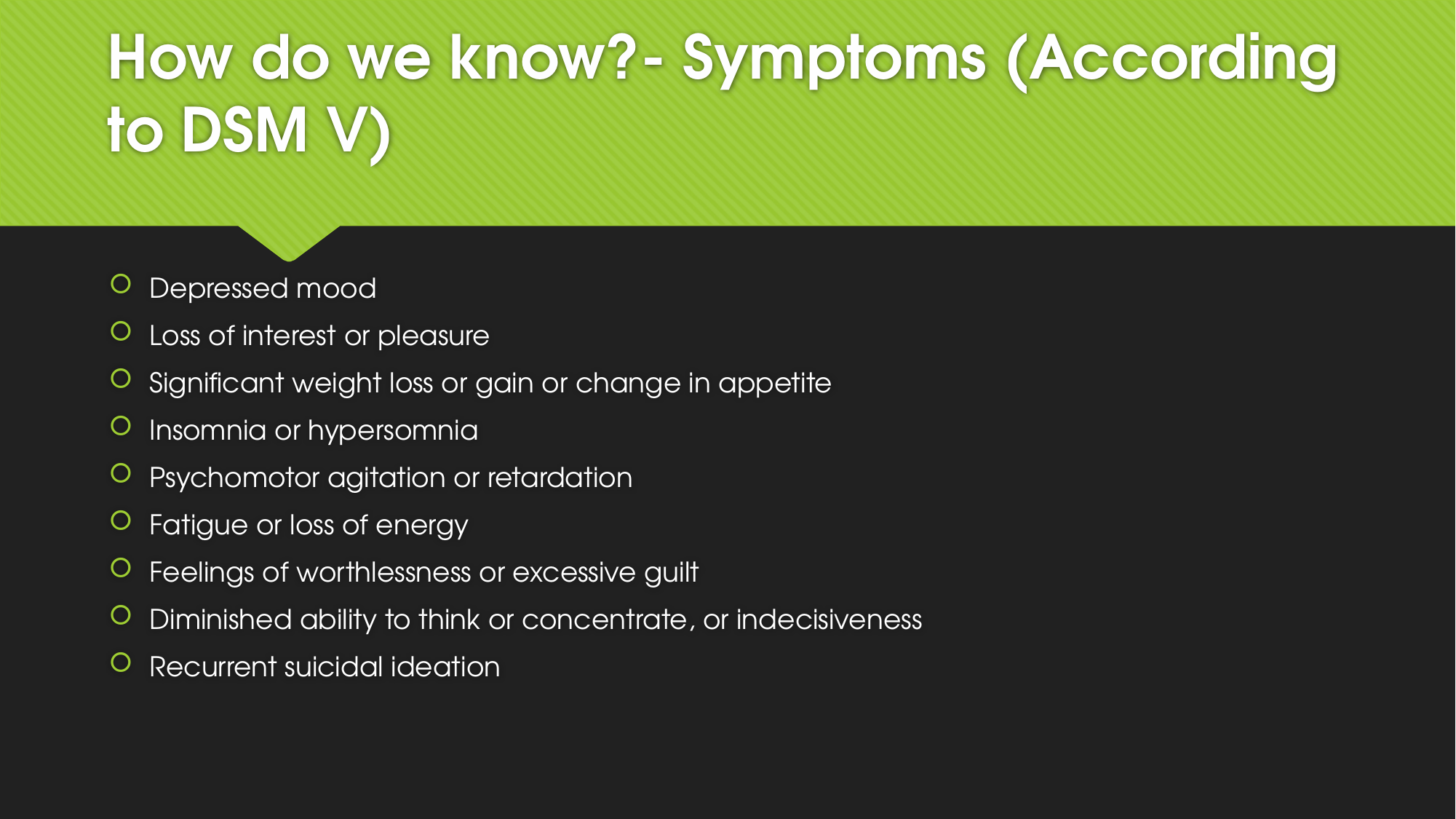

# How do we know?- Symptoms (According to DSM V)
Depressed mood
Loss of interest or pleasure
Significant weight loss or gain or change in appetite
Insomnia or hypersomnia
Psychomotor agitation or retardation
Fatigue or loss of energy
Feelings of worthlessness or excessive guilt
Diminished ability to think or concentrate, or indecisiveness
Recurrent suicidal ideation